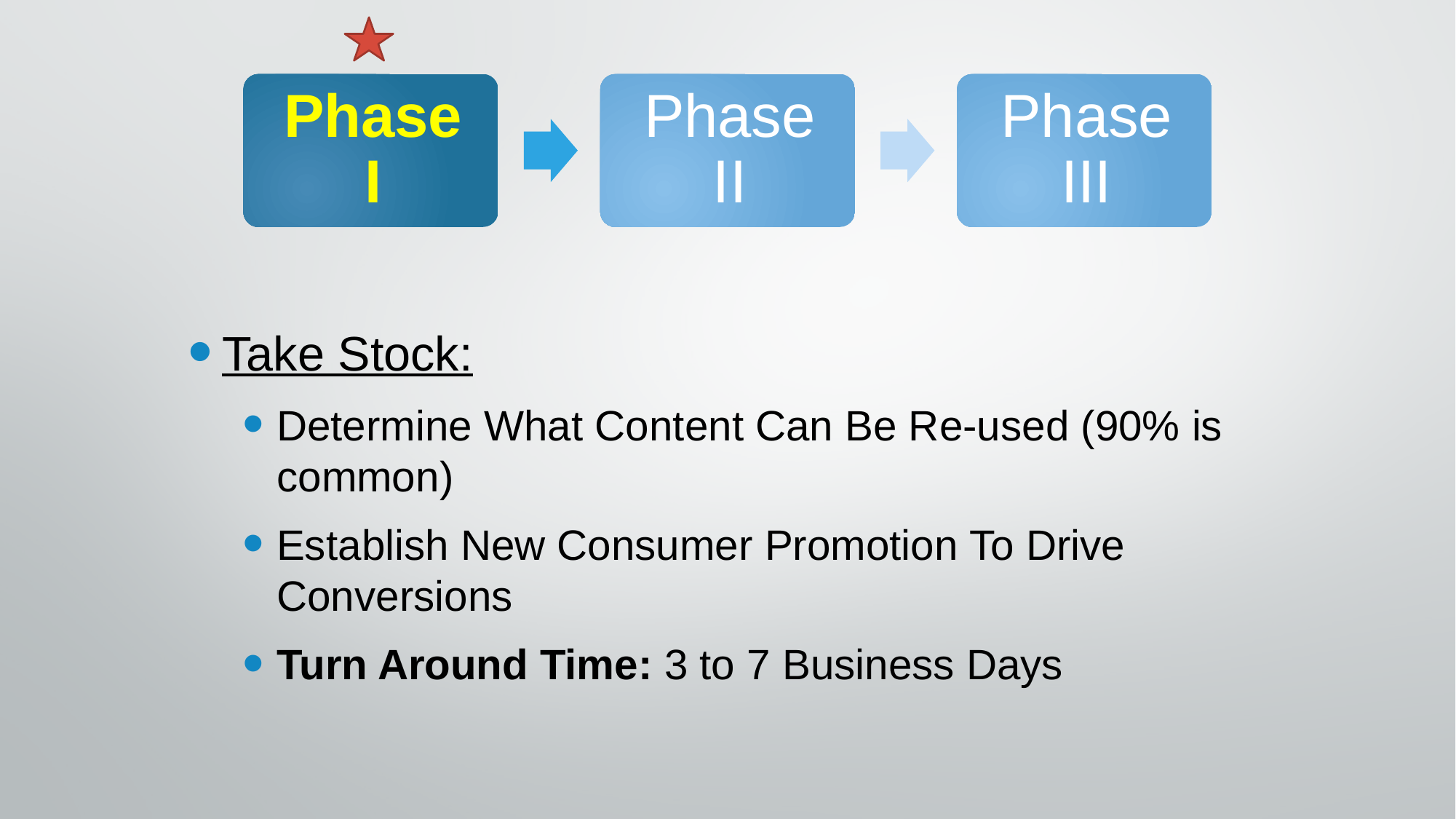

Phase I

Phase II

Phase III
Take Stock:
Determine What Content Can Be Re-used (90% is common)
Establish New Consumer Promotion To Drive Conversions
Turn Around Time: 3 to 7 Business Days